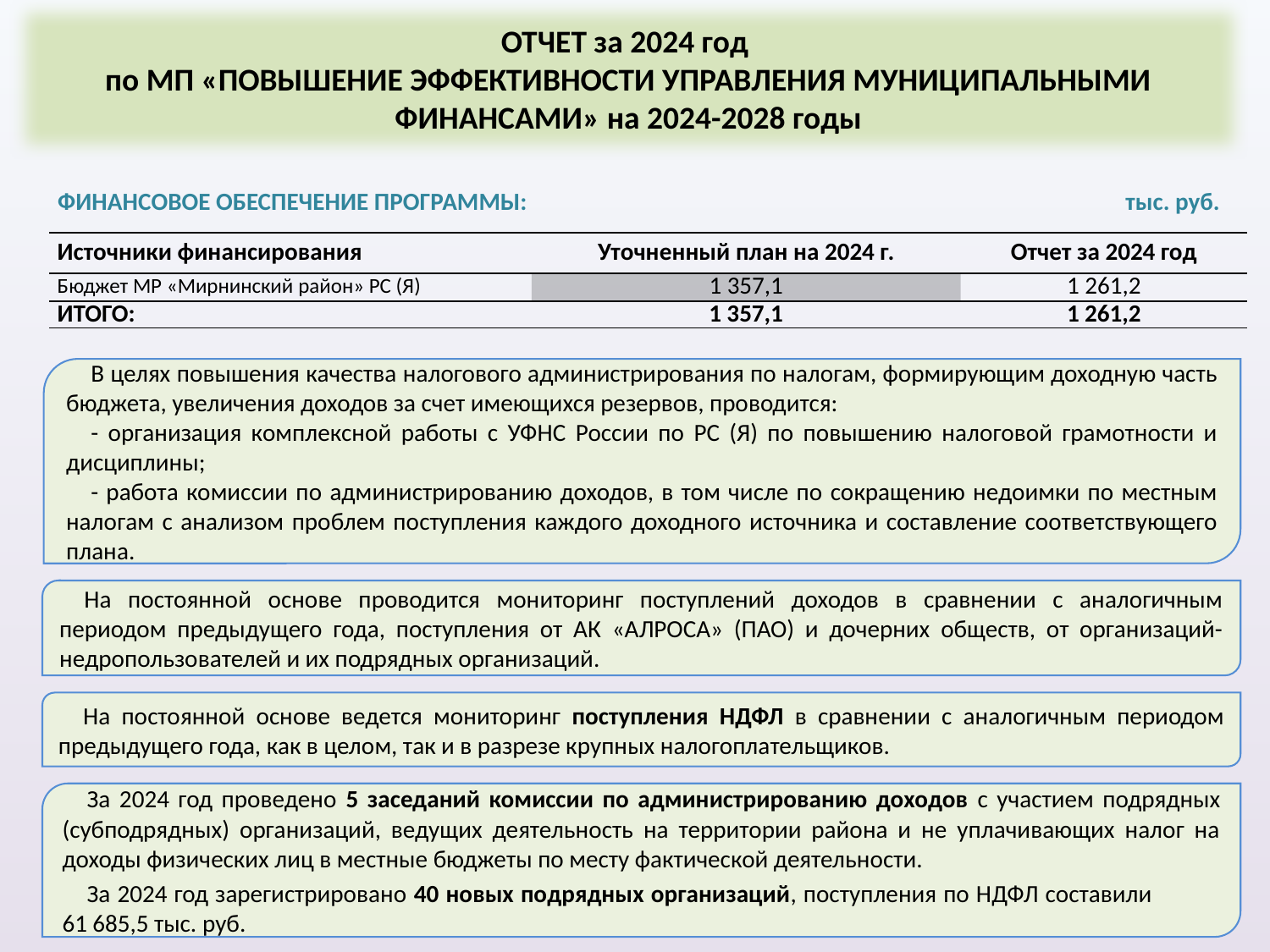

ОТЧЕТ за 2024 год
по МП «ПОВЫШЕНИЕ ЭФФЕКТИВНОСТИ УПРАВЛЕНИЯ МУНИЦИПАЛЬНЫМИ ФИНАНСАМИ» на 2024-2028 годы
ФИНАНСОВОЕ ОБЕСПЕЧЕНИЕ ПРОГРАММЫ:                                                                                                             тыс. руб.
| Источники финансирования | Уточненный план на 2024 г. | Отчет за 2024 год |
| --- | --- | --- |
| Бюджет МР «Мирнинский район» РС (Я) | 1 357,1 | 1 261,2 |
| ИТОГО: | 1 357,1 | 1 261,2 |
В целях повышения качества налогового администрирования по налогам, формирующим доходную часть бюджета, увеличения доходов за счет имеющихся резервов, проводится:
- организация комплексной работы с УФНС России по РС (Я) по повышению налоговой грамотности и дисциплины;
- работа комиссии по администрированию доходов, в том числе по сокращению недоимки по местным налогам с анализом проблем поступления каждого доходного источника и составление соответствующего плана.
На постоянной основе проводится мониторинг поступлений доходов в сравнении с аналогичным периодом предыдущего года, поступления от АК «АЛРОСА» (ПАО) и дочерних обществ, от организаций-недропользователей и их подрядных организаций.
На постоянной основе ведется мониторинг поступления НДФЛ в сравнении с аналогичным периодом предыдущего года, как в целом, так и в разрезе крупных налогоплательщиков.
За 2024 год проведено 5 заседаний комиссии по администрированию доходов с участием подрядных (субподрядных) организаций, ведущих деятельность на территории района и не уплачивающих налог на доходы физических лиц в местные бюджеты по месту фактической деятельности.
За 2024 год зарегистрировано 40 новых подрядных организаций, поступления по НДФЛ составили           61 685,5 тыс. руб.